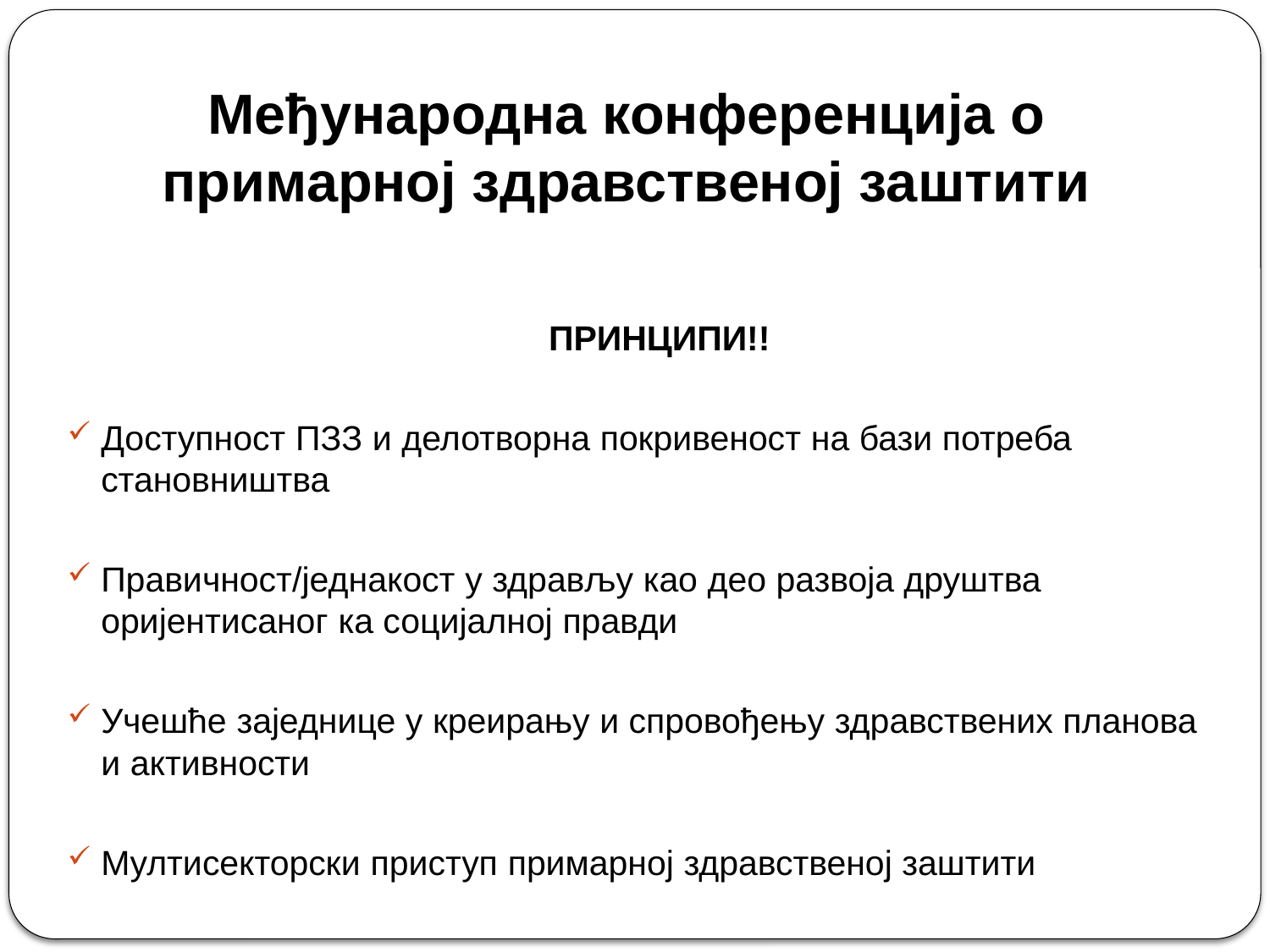

# Међународна конференција о примарној здравственој заштити

    ПРИНЦИПИ!!

Доступност ПЗЗ и делотворна покривеност на бази потреба становништва

Правичност/једнакост у здрављу као део развоја друштва оријентисаног ка социјалној правди

Учешће заједнице у креирању и спровођењу здравствених планова и активности

Мултисекторски приступ примарној здравственој заштити